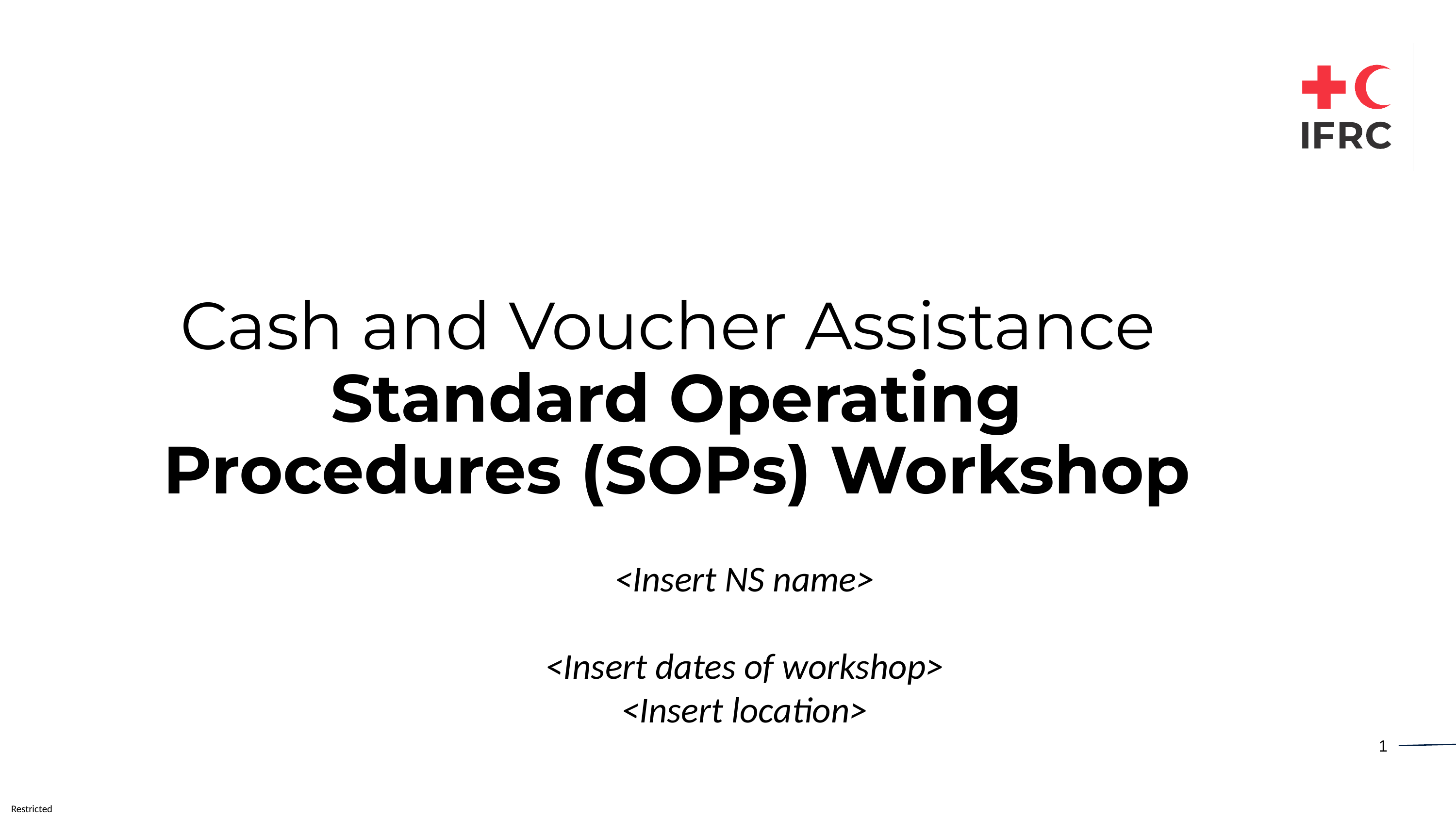

Cash and Voucher Assistance
Standard Operating Procedures (SOPs) Workshop
<Insert NS name>

<Insert dates of workshop>
<Insert location>